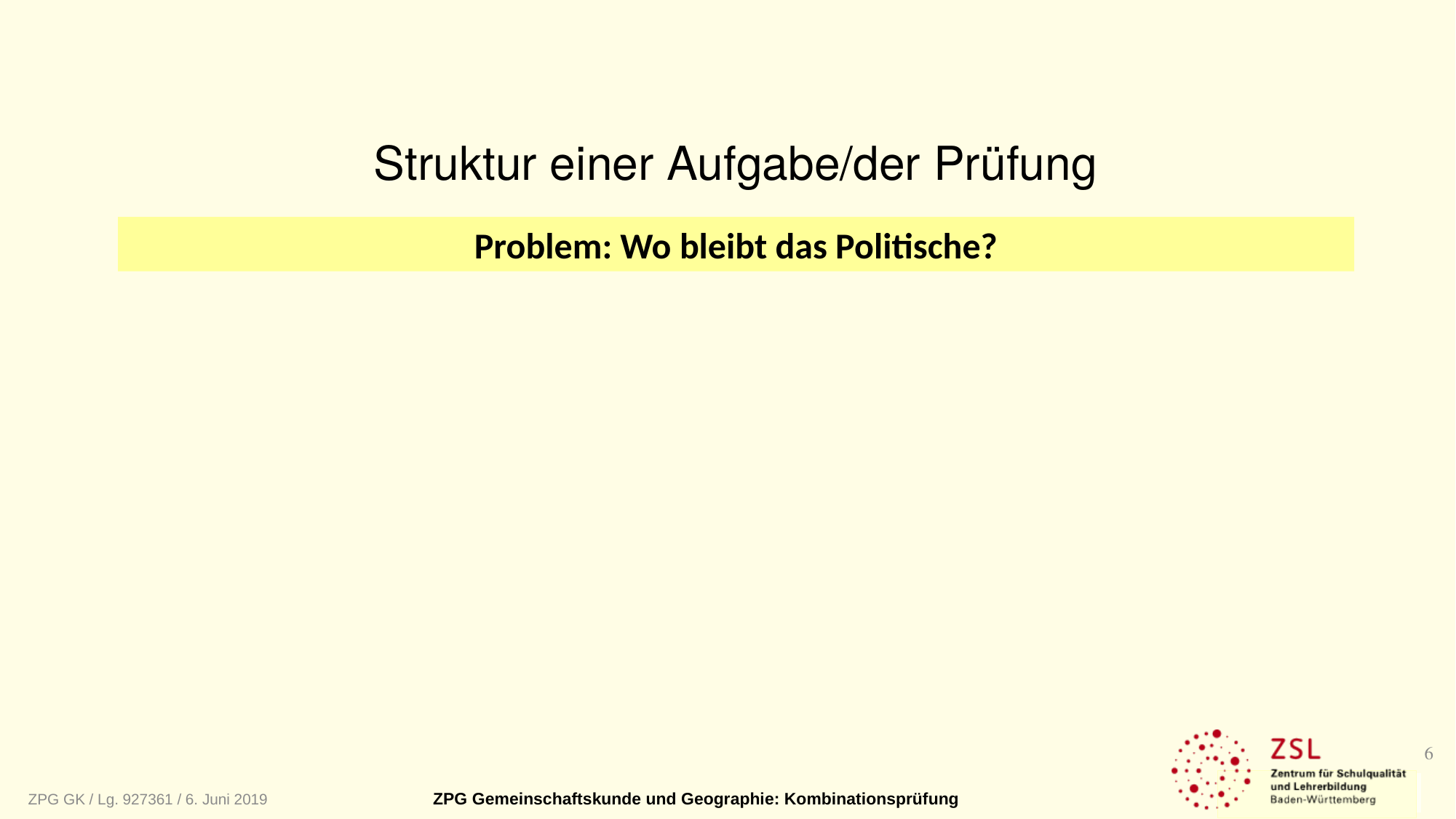

Struktur einer Aufgabe/der Prüfung
Problem: Wo bleibt das Politische?
6
ZPG GK / Lg. 927361 / 6. Juni 2019